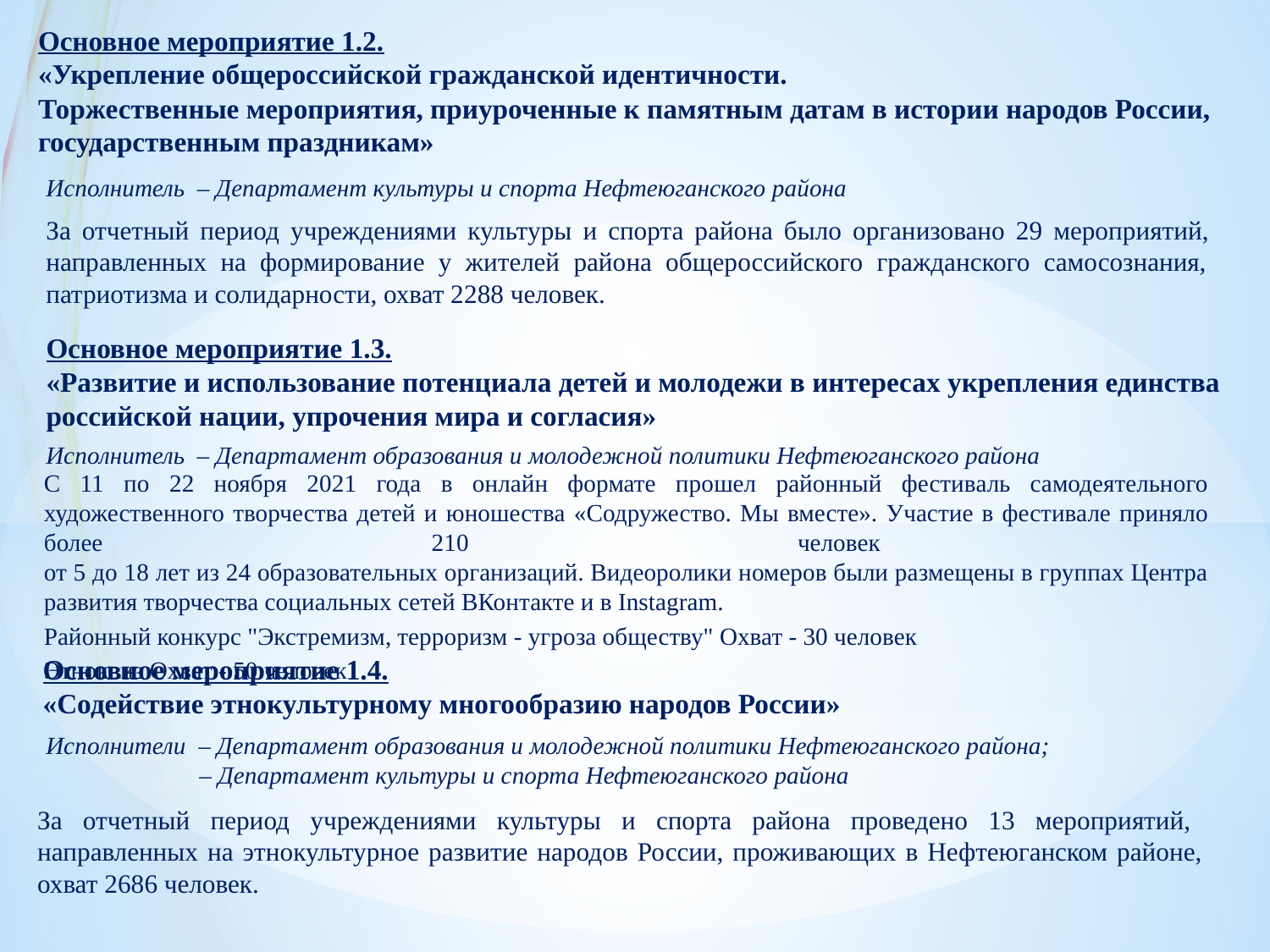

Основное мероприятие 1.2.
«Укрепление общероссийской гражданской идентичности.
Торжественные мероприятия, приуроченные к памятным датам в истории народов России, государственным праздникам»
Исполнитель  – Департамент культуры и спорта Нефтеюганского района
За отчетный период учреждениями культуры и спорта района было организовано 29 мероприятий,
направленных на формирование у жителей района общероссийского гражданского самосознания,
патриотизма и солидарности, охват 2288 человек.
Основное мероприятие 1.3.
«Развитие и использование потенциала детей и молодежи в интересах укрепления единства российской нации, упрочения мира и согласия»
Исполнитель  – Департамент образования и молодежной политики Нефтеюганского района
С 11 по 22 ноября 2021 года в онлайн формате прошел районный фестиваль самодеятельного художественного творчества детей и юношества «Содружество. Мы вместе». Участие в фестивале приняло более 210 человек
от 5 до 18 лет из 24 образовательных организаций. Видеоролики номеров были размещены в группах Центра развития творчества социальных сетей ВКонтакте и в Instagram.
Районный конкурс "Экстремизм, терроризм - угроза обществу" Охват - 30 человек
Этноквиз Охват - 50 человек
Основное мероприятие 1.4.
«Содействие этнокультурному многообразию народов России»
Исполнители  – Департамент образования и молодежной политики Нефтеюганского района;
                         – Департамент культуры и спорта Нефтеюганского района
За отчетный период учреждениями культуры и спорта района проведено 13 мероприятий,
направленных на этнокультурное развитие народов России, проживающих в Нефтеюганском районе,
охват 2686 человек.